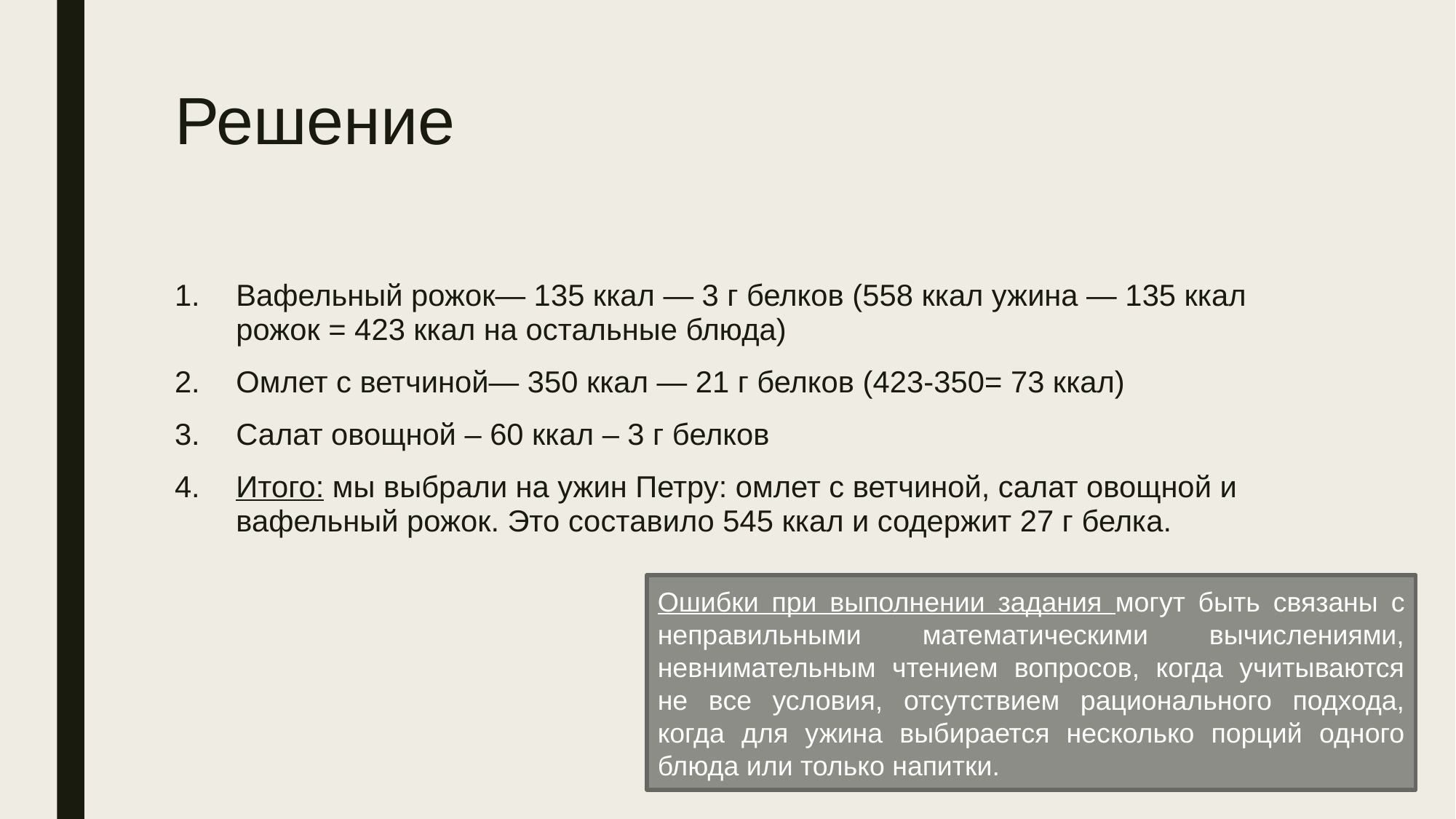

# Решение
Вафельный рожок— 135 ккал — 3 г белков (558 ккал ужина — 135 ккал рожок = 423 ккал на остальные блюда)
Омлет с ветчиной— 350 ккал — 21 г белков (423-350= 73 ккал)
Салат овощной – 60 ккал – 3 г белков
Итого: мы выбрали на ужин Петру: омлет с ветчиной, салат овощной и вафельный рожок. Это составило 545 ккал и содержит 27 г белка.

Ошибки при выполнении задания могут быть связаны с неправильными математическими вычислениями, невнимательным чтением вопросов, когда учитываются не все условия, отсутствием рационального подхода, когда для ужина выбирается несколько порций одного блюда или только напитки.